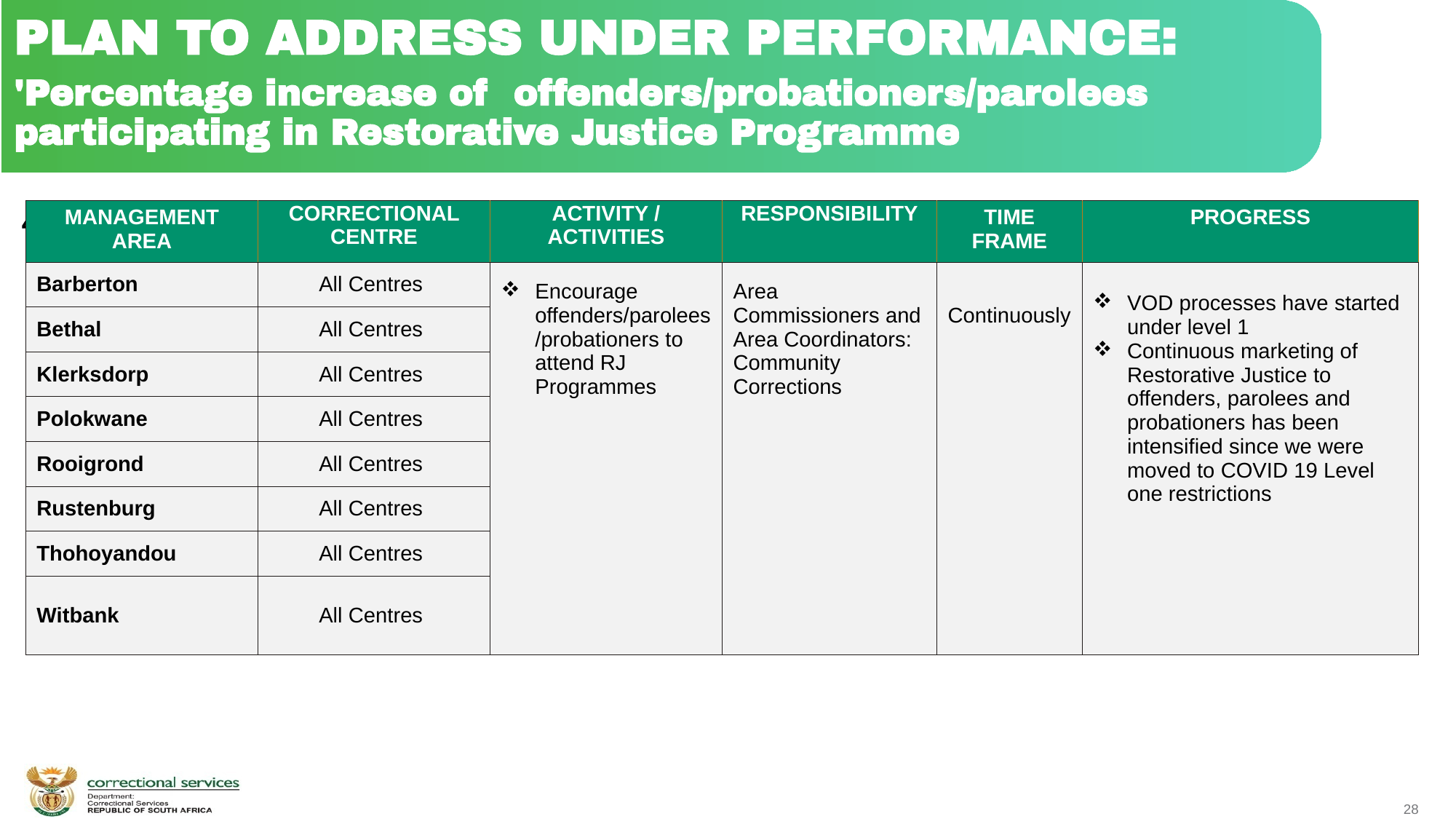

PLAN TO ADDRESS UNDER PERFORMANCE:
'Percentage increase of  offenders/probationers/parolees  participating in Restorative Justice Programme
     4. PROJECT PLAN TO ADDRESS UNDER PERFORMANCE
| MANAGEMENT AREA | CORRECTIONAL CENTRE | ACTIVITY / ACTIVITIES | RESPONSIBILITY | TIME FRAME | PROGRESS |
| --- | --- | --- | --- | --- | --- |
| Barberton | All Centres | Encourage offenders/parolees/probationers to attend RJ Programmes | Area Commissioners and Area Coordinators: Community Corrections | Continuously | VOD processes have started under level 1 Continuous marketing of Restorative Justice to offenders, parolees and probationers has been intensified since we were moved to COVID 19 Level one restrictions |
| Bethal | All Centres |  |  |  |  |
| Klerksdorp | All Centres |  |  |  |  |
| Polokwane | All Centres |  |  |  |  |
| Rooigrond | All Centres |  |  |  |  |
| Rustenburg | All Centres |  |  |  |  |
| Thohoyandou | All Centres |  |  |  |  |
| Witbank | All Centres |  |  |  |  |